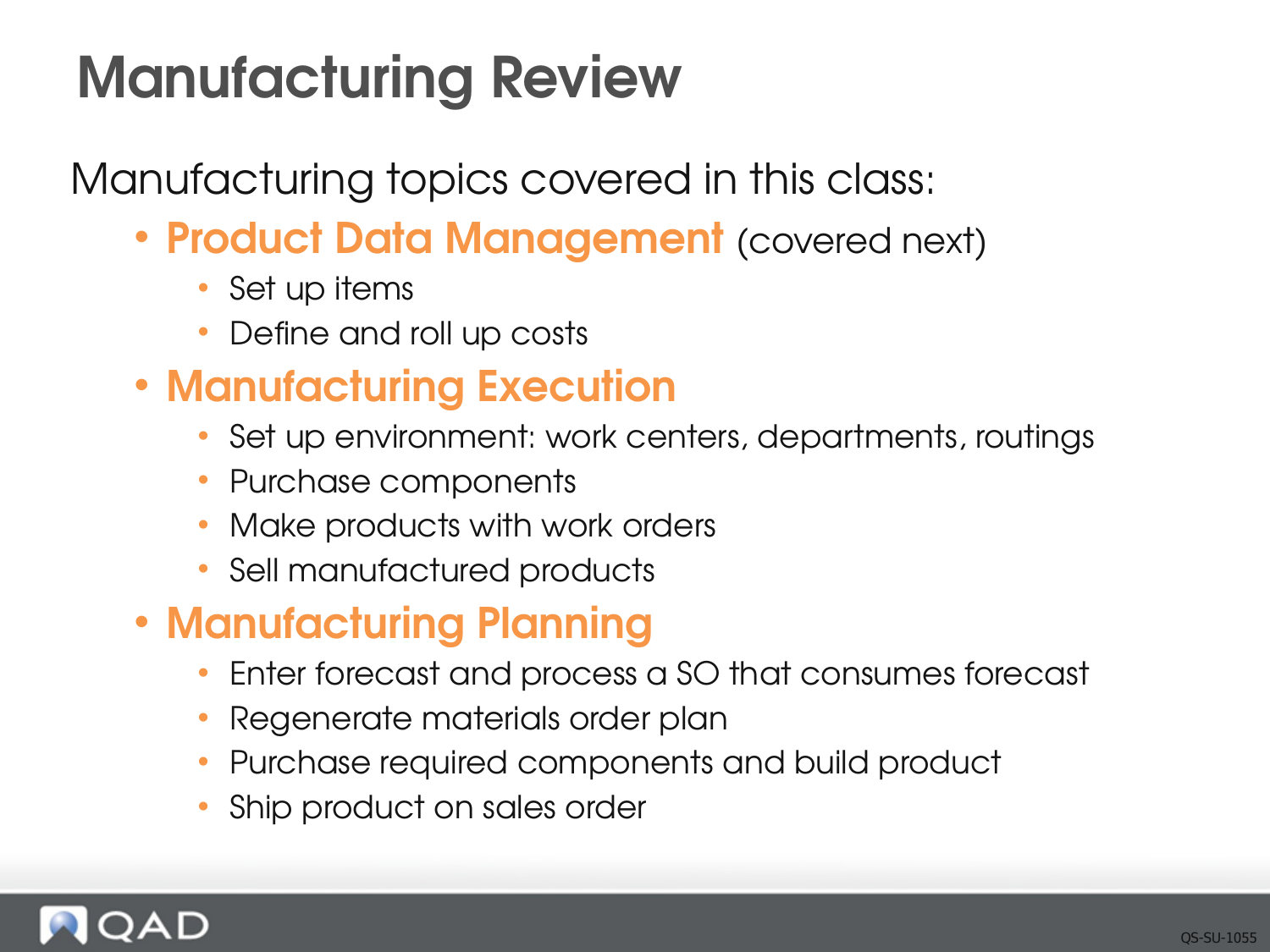

# Manufacturing Review
Manufacturing topics covered in this class:
Product Data Management (covered next)
Set up items
Define and roll up costs
Manufacturing Execution
Set up environment: work centers, departments, routings
Purchase components
Make products with work orders
Sell manufactured products
Manufacturing Planning
Enter forecast and process a SO that consumes forecast
Regenerate materials order plan
Purchase required components and build product
Ship product on sales order

QS-SU-1055